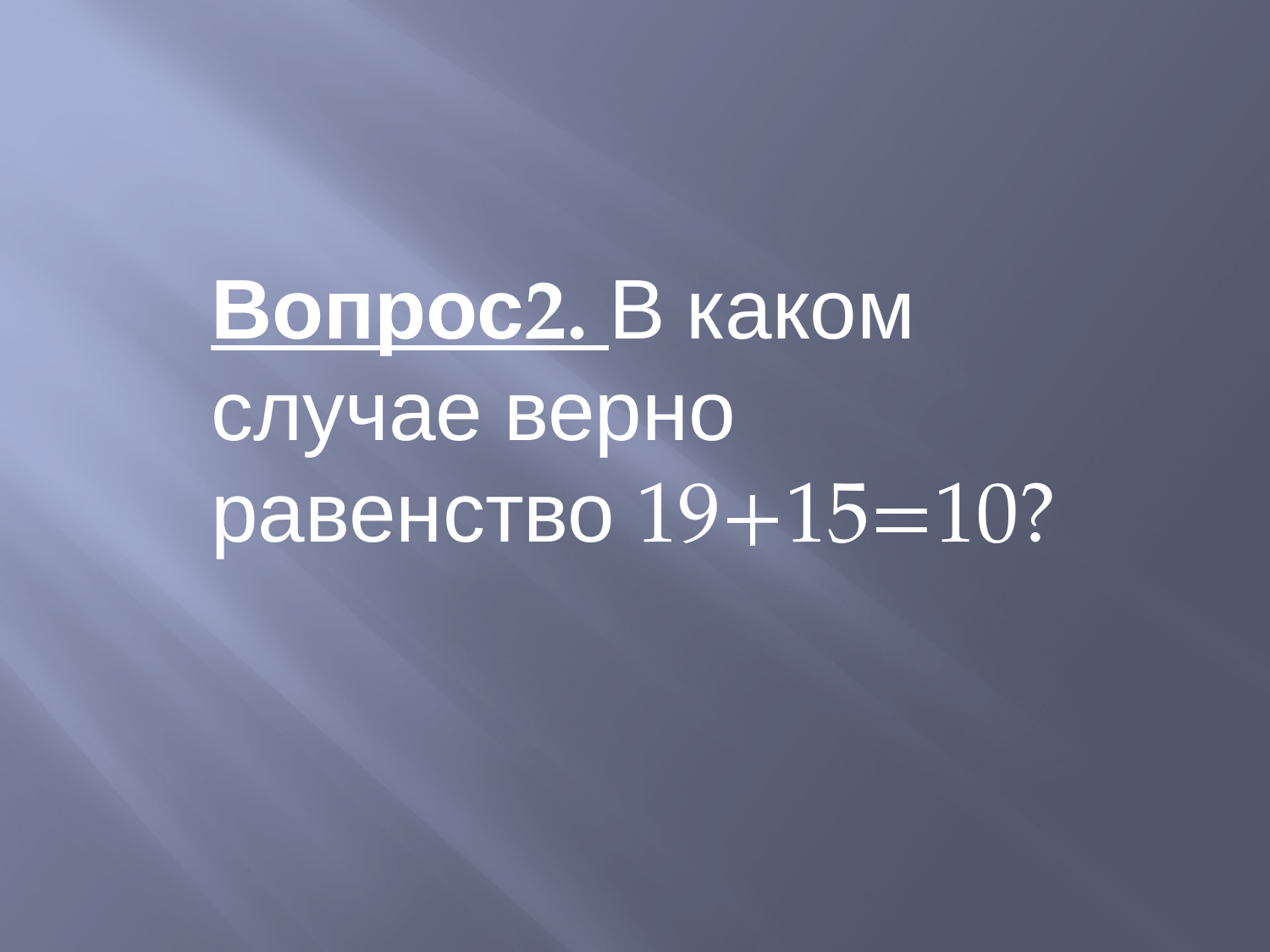

Вопрос2. В каком  случае верно равенство 19+15=10?